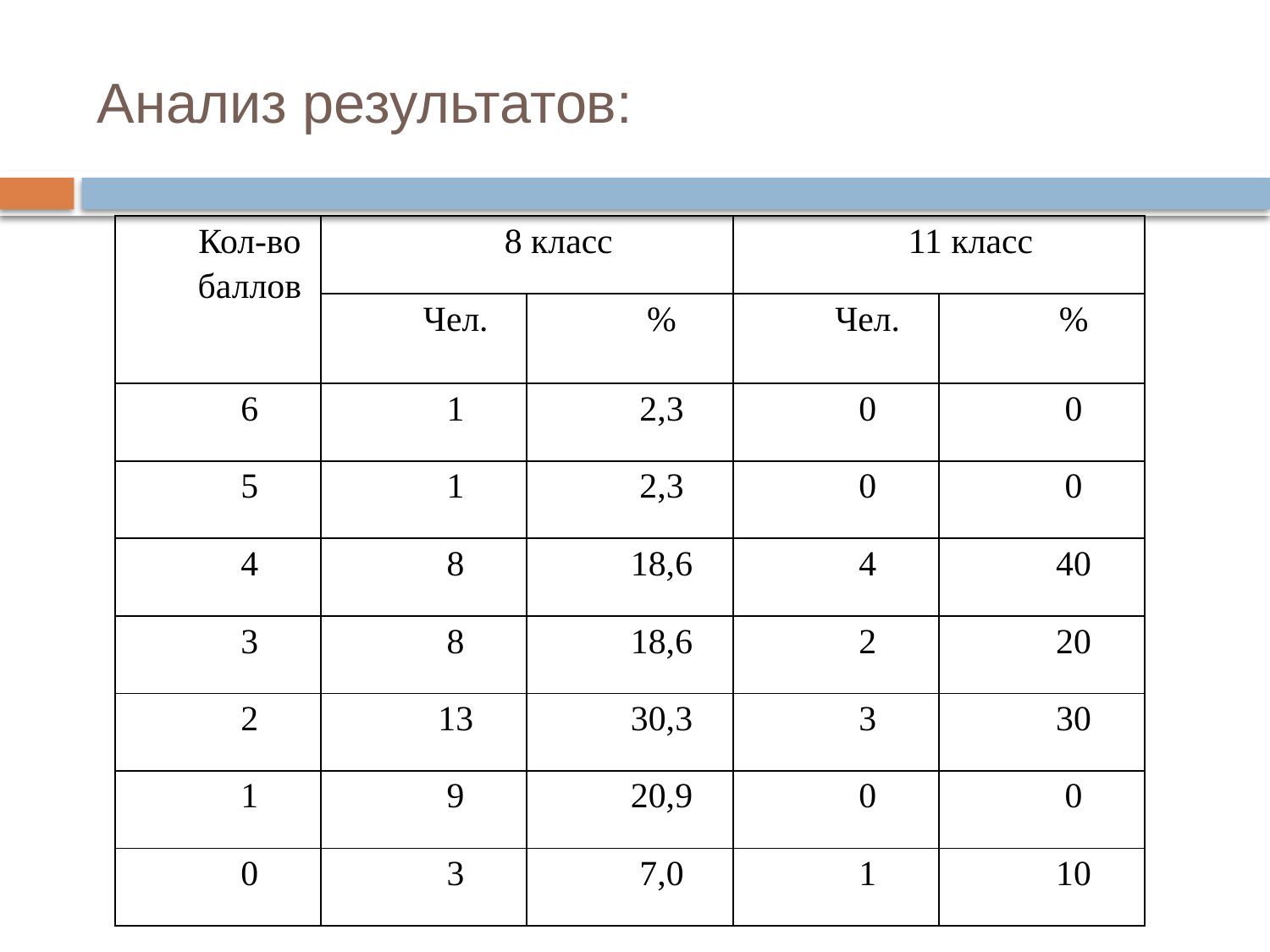

# Анализ результатов:
| Кол-во баллов | 8 класс |  | 11 класс |  |
| --- | --- | --- | --- | --- |
|  | Чел. | % | Чел. | % |
| 6 | 1 | 2,3 | 0 | 0 |
| 5 | 1 | 2,3 | 0 | 0 |
| 4 | 8 | 18,6 | 4 | 40 |
| 3 | 8 | 18,6 | 2 | 20 |
| 2 | 13 | 30,3 | 3 | 30 |
| 1 | 9 | 20,9 | 0 | 0 |
| 0 | 3 | 7,0 | 1 | 10 |